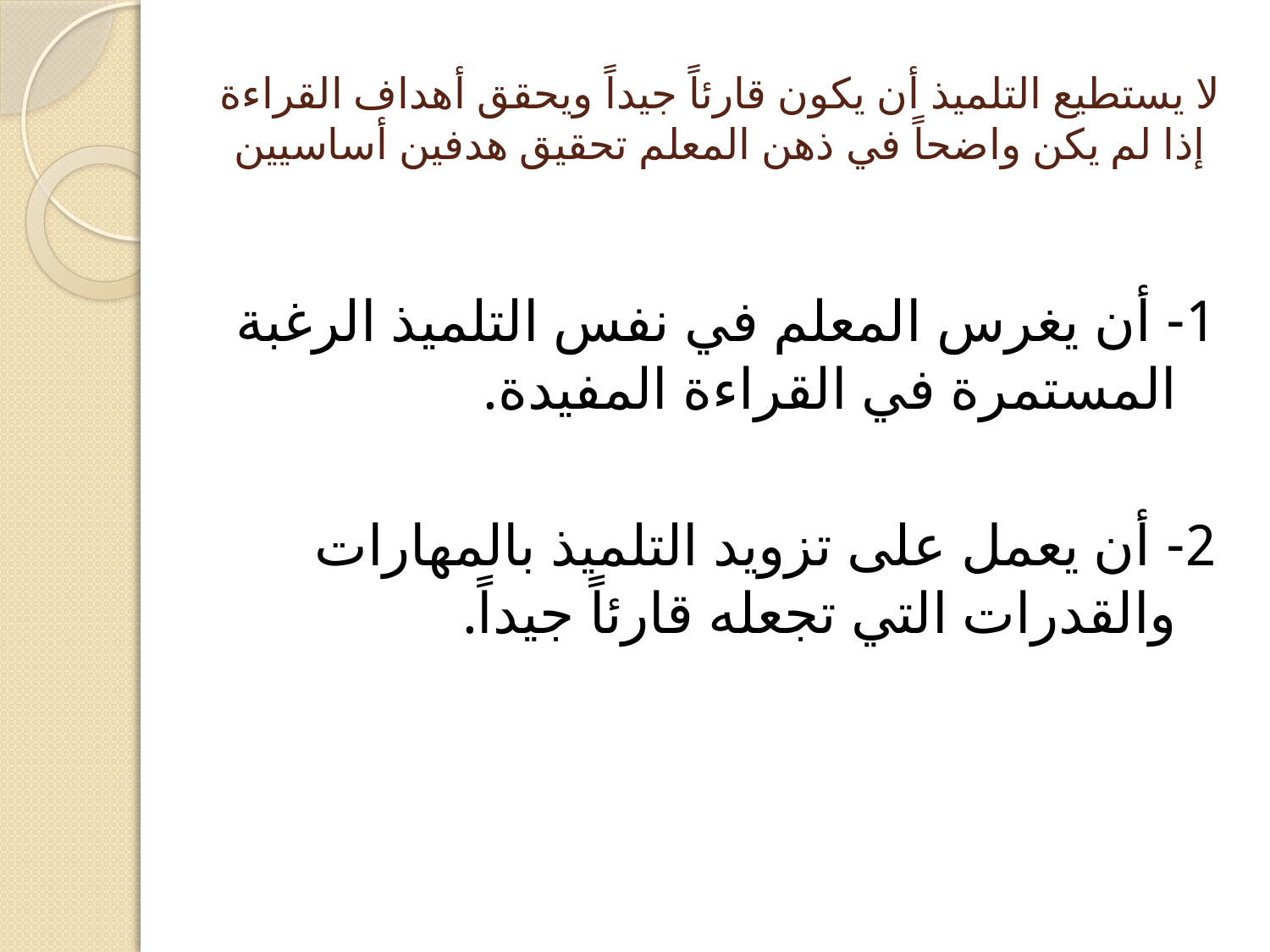

# لا يستطيع التلميذ أن يكون قارئاً جيداً ويحقق أهداف القراءة إذا لم يكن واضحاً في ذهن المعلم تحقيق هدفين أساسيين

1- أن يغرس المعلم في نفس التلميذ الرغبة المستمرة في القراءة المفيدة.

2- أن يعمل على تزويد التلميذ بالمهارات والقدرات التي تجعله قارئاً جيداً.